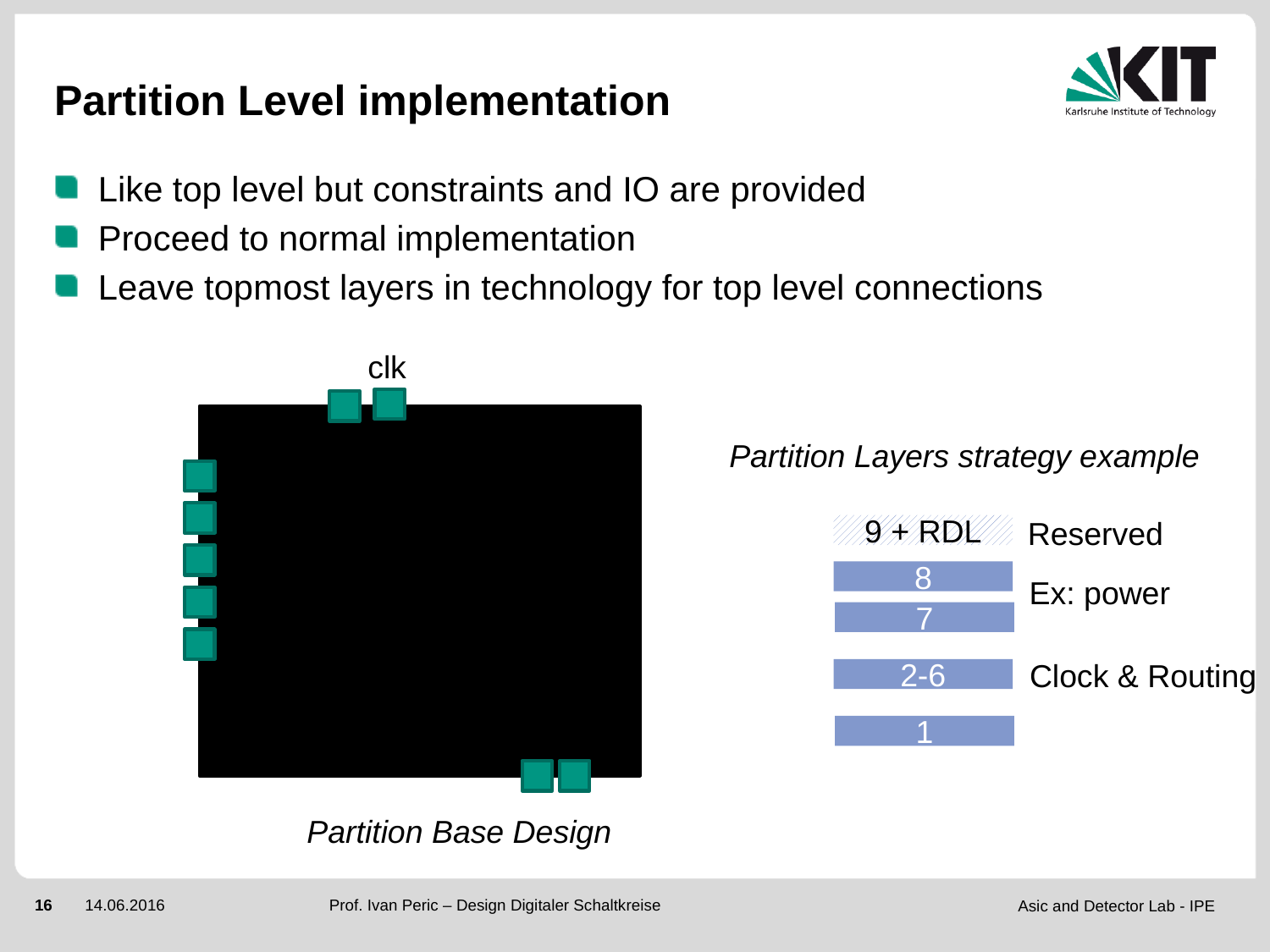

# Partition Level implementation
Like top level but constraints and IO are provided
Proceed to normal implementation
Leave topmost layers in technology for top level connections

clk

Partition Layers strategy example

Reserved
9 + RDL

8
Ex: power

7

Clock & Routing
2-6
1

Partition Base Design